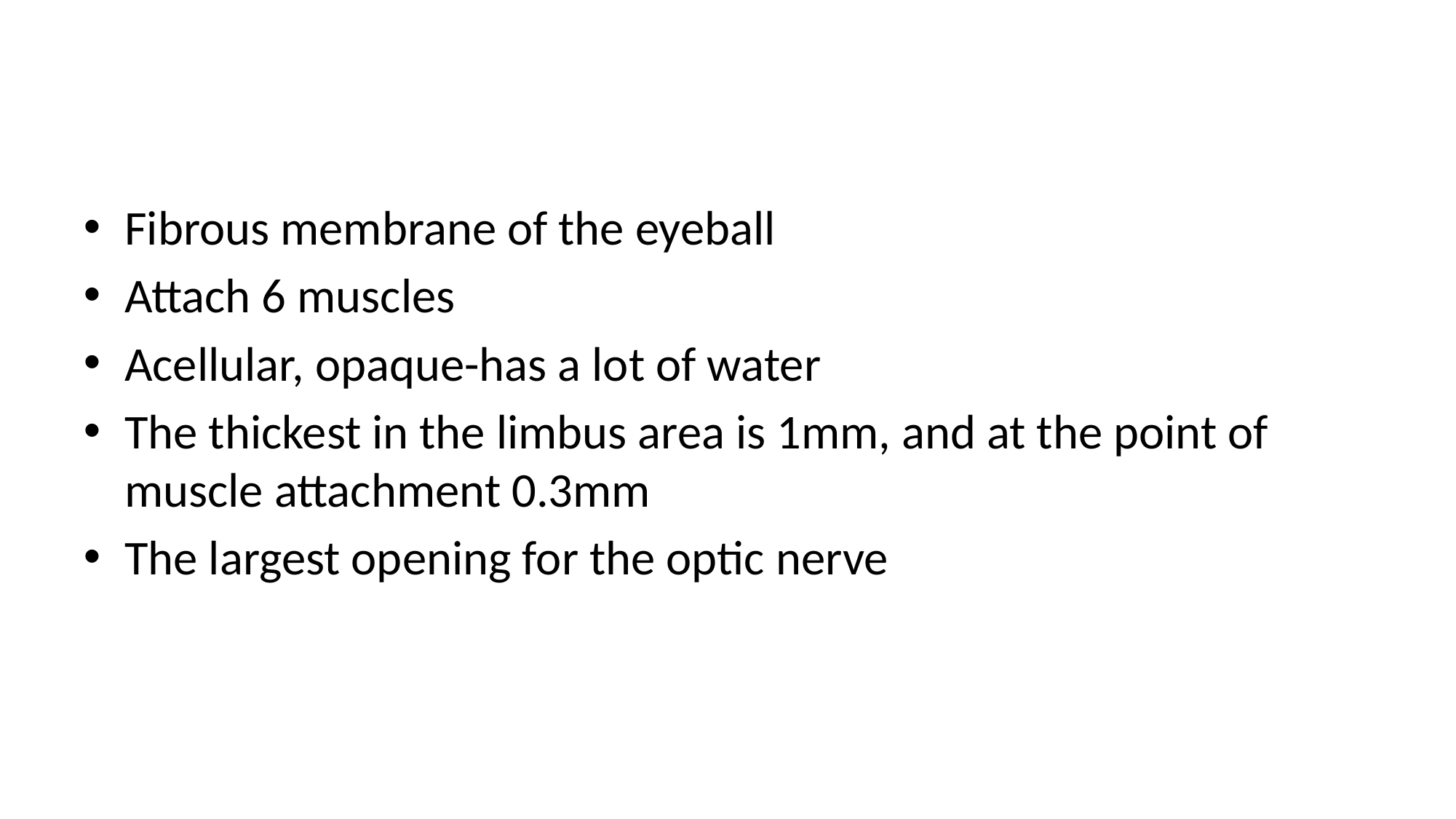

#
Fibrous membrane of the eyeball
Attach 6 muscles
Acellular, opaque-has a lot of water
The thickest in the limbus area is 1mm, and at the point of muscle attachment 0.3mm
The largest opening for the optic nerve